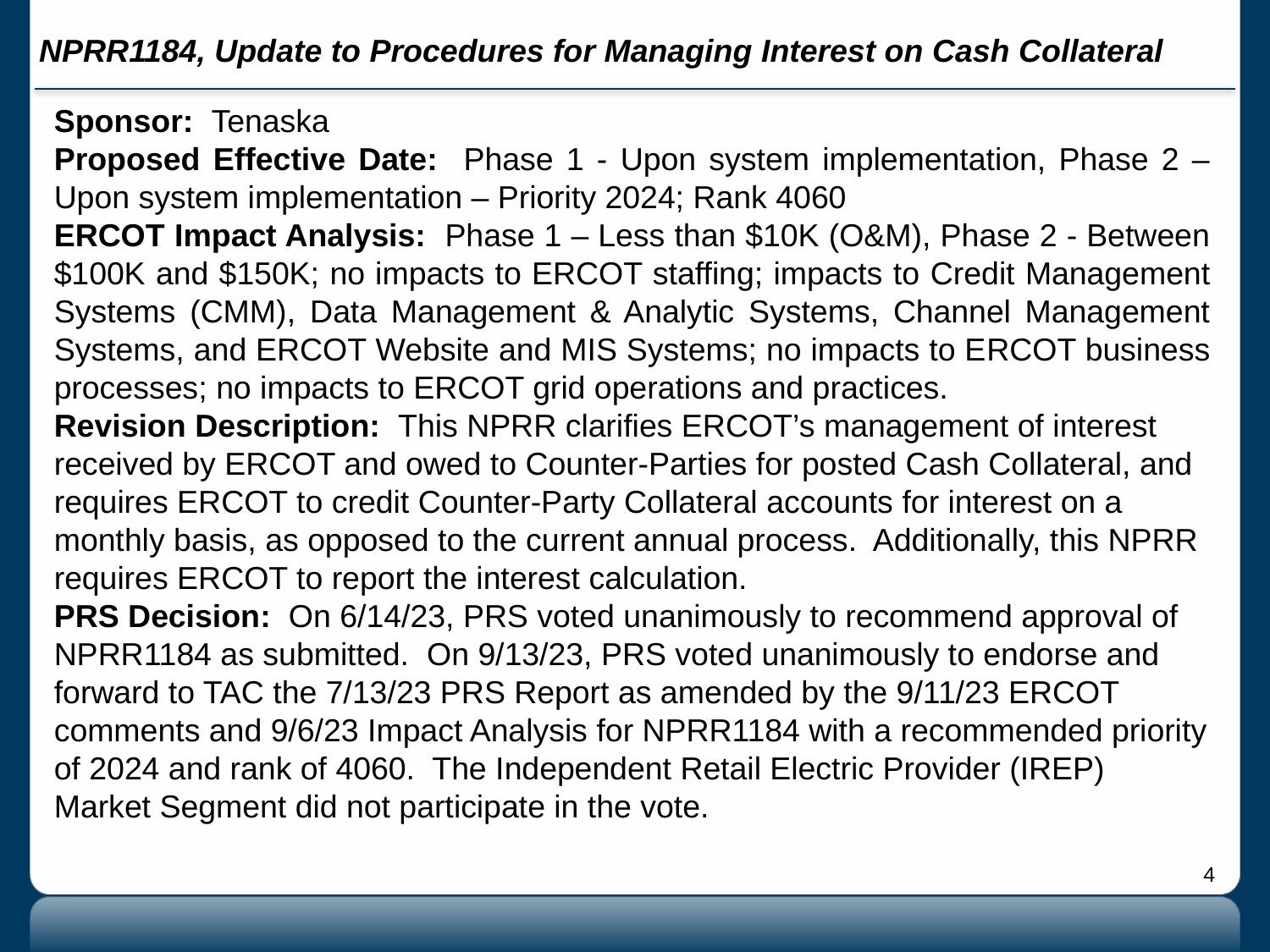

# NPRR1184, Update to Procedures for Managing Interest on Cash Collateral
	Sponsor:  Tenaska
Proposed Effective Date:  Phase 1 - Upon system implementation, Phase 2 – Upon system implementation – Priority 2024; Rank 4060
ERCOT Impact Analysis:  Phase 1 – Less than $10K (O&M), Phase 2 - Between $100K and $150K; no impacts to ERCOT staffing; impacts to Credit Management Systems (CMM), Data Management & Analytic Systems, Channel Management Systems, and ERCOT Website and MIS Systems; no impacts to ERCOT business processes; no impacts to ERCOT grid operations and practices.
Revision Description:  This NPRR clarifies ERCOT’s management of interest received by ERCOT and owed to Counter-Parties for posted Cash Collateral, and requires ERCOT to credit Counter-Party Collateral accounts for interest on a monthly basis, as opposed to the current annual process.  Additionally, this NPRR requires ERCOT to report the interest calculation.
PRS Decision:  On 6/14/23, PRS voted unanimously to recommend approval of NPRR1184 as submitted.  On 9/13/23, PRS voted unanimously to endorse and forward to TAC the 7/13/23 PRS Report as amended by the 9/11/23 ERCOT comments and 9/6/23 Impact Analysis for NPRR1184 with a recommended priority of 2024 and rank of 4060.  The Independent Retail Electric Provider (IREP) Market Segment did not participate in the vote.